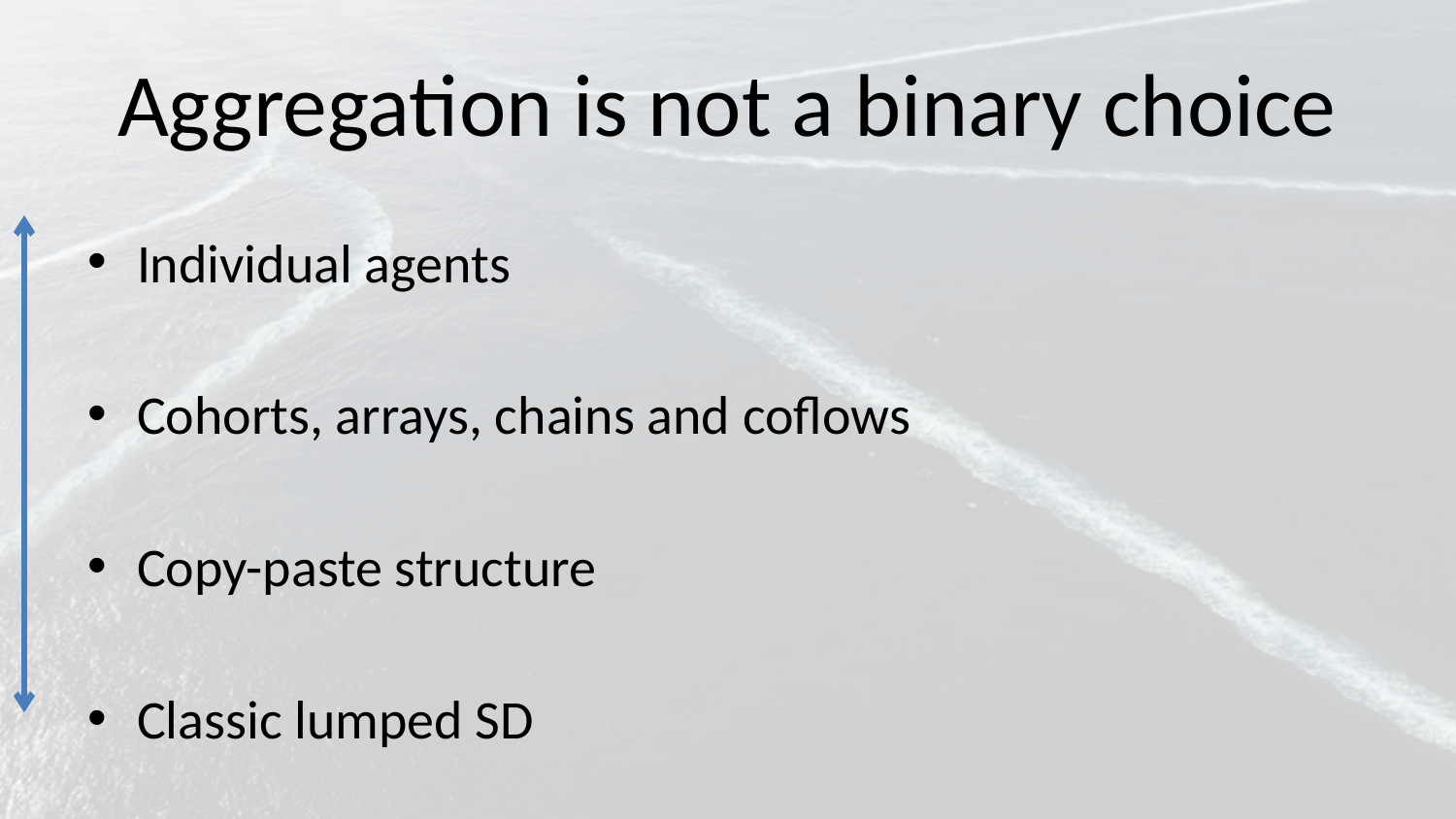

# Aggregation is not a binary choice
Individual agents

Cohorts, arrays, chains and coflows

Copy-paste structure

Classic lumped SD